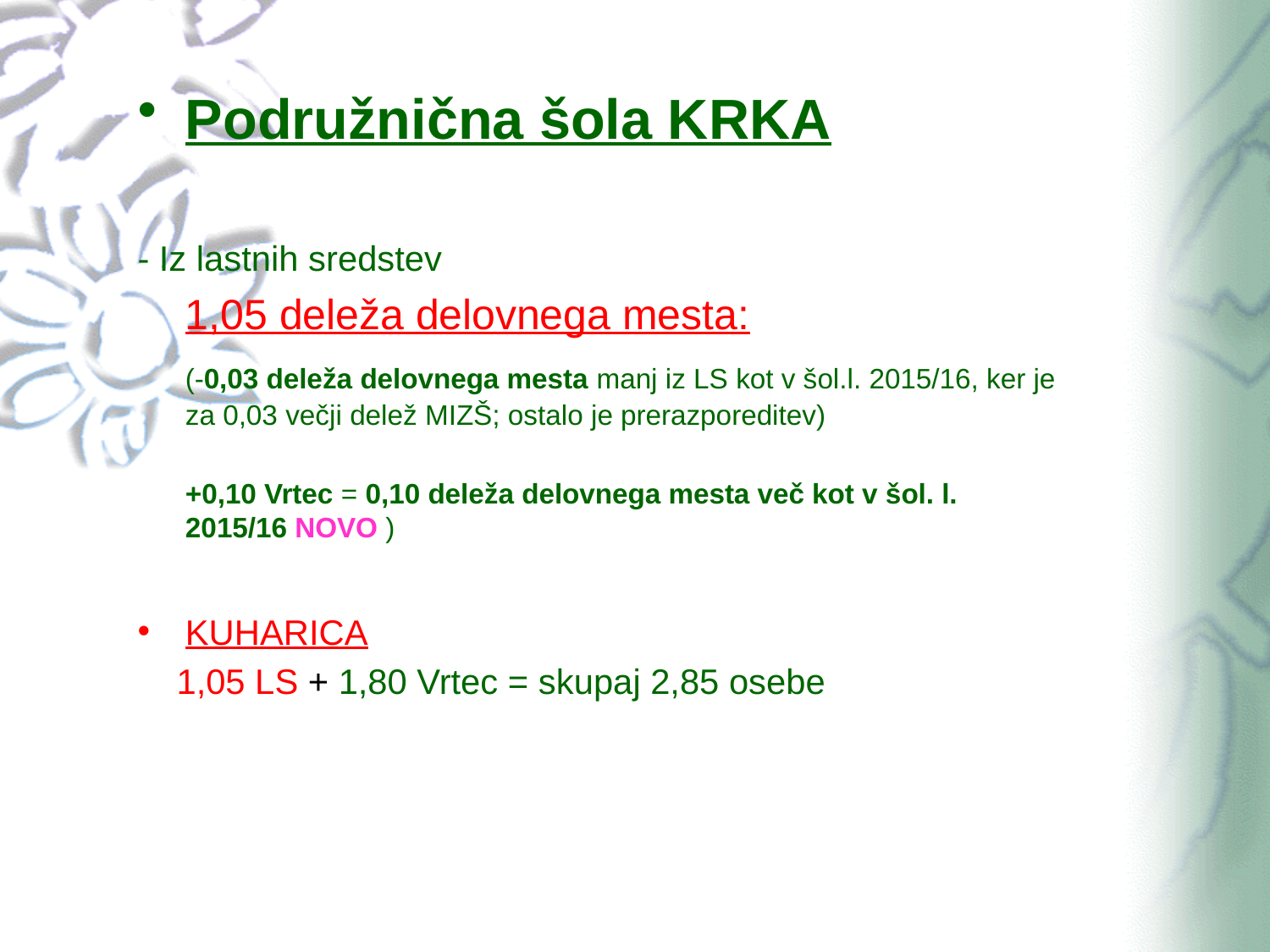

Podružnična šola KRKA

- Iz lastnih sredstev
	1,05 deleža delovnega mesta:
	(-0,03 deleža delovnega mesta manj iz LS kot v šol.l. 2015/16, ker je za 0,03 večji delež MIZŠ; ostalo je prerazporeditev)

	+0,10 Vrtec = 0,10 deleža delovnega mesta več kot v šol. l. 2015/16 NOVO )

KUHARICA
    1,05 LS + 1,80 Vrtec = skupaj 2,85 osebe